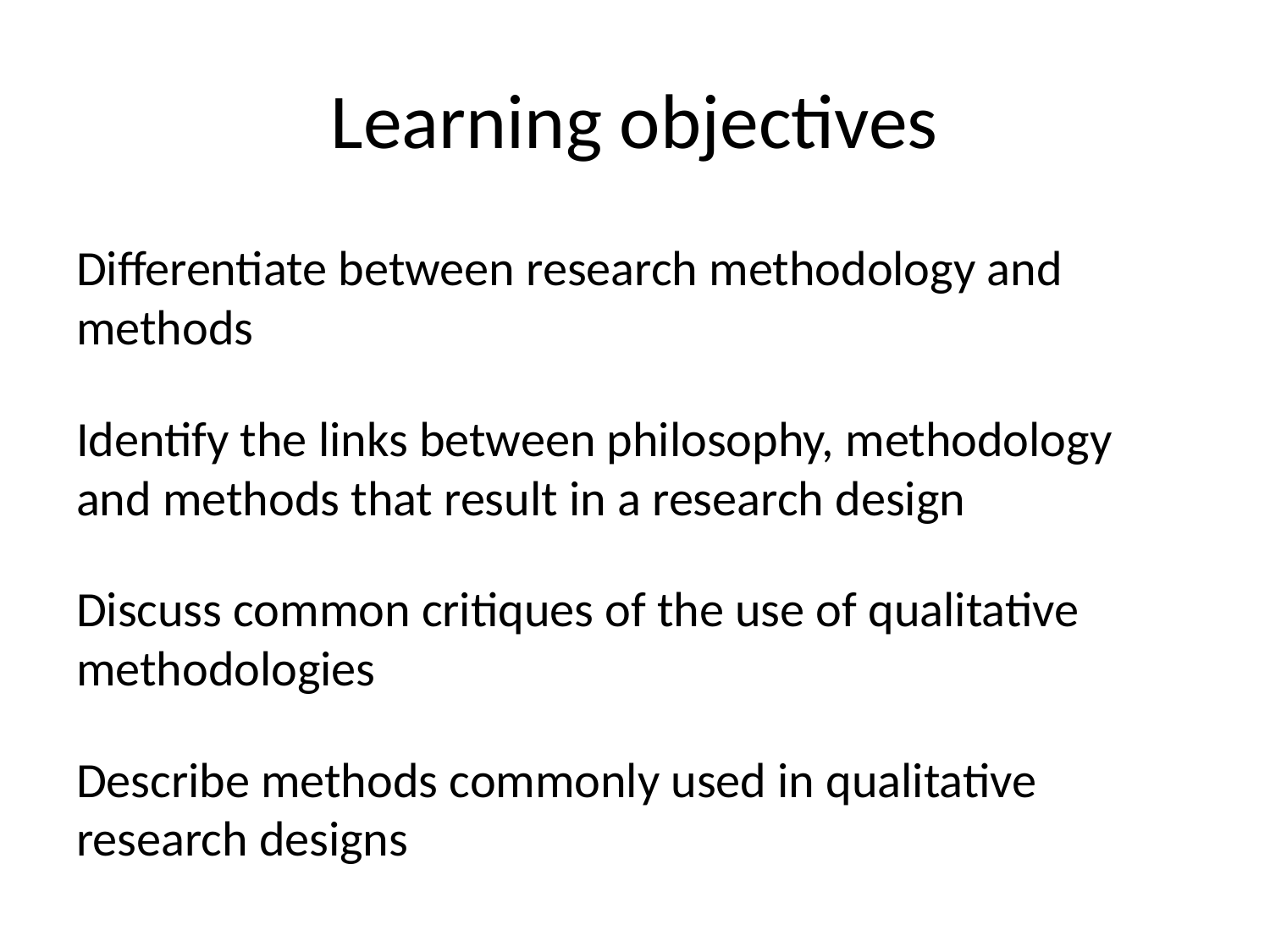

# Learning objectives
Differentiate between research methodology and methods
Identify the links between philosophy, methodology and methods that result in a research design
Discuss common critiques of the use of qualitative methodologies
Describe methods commonly used in qualitative research designs